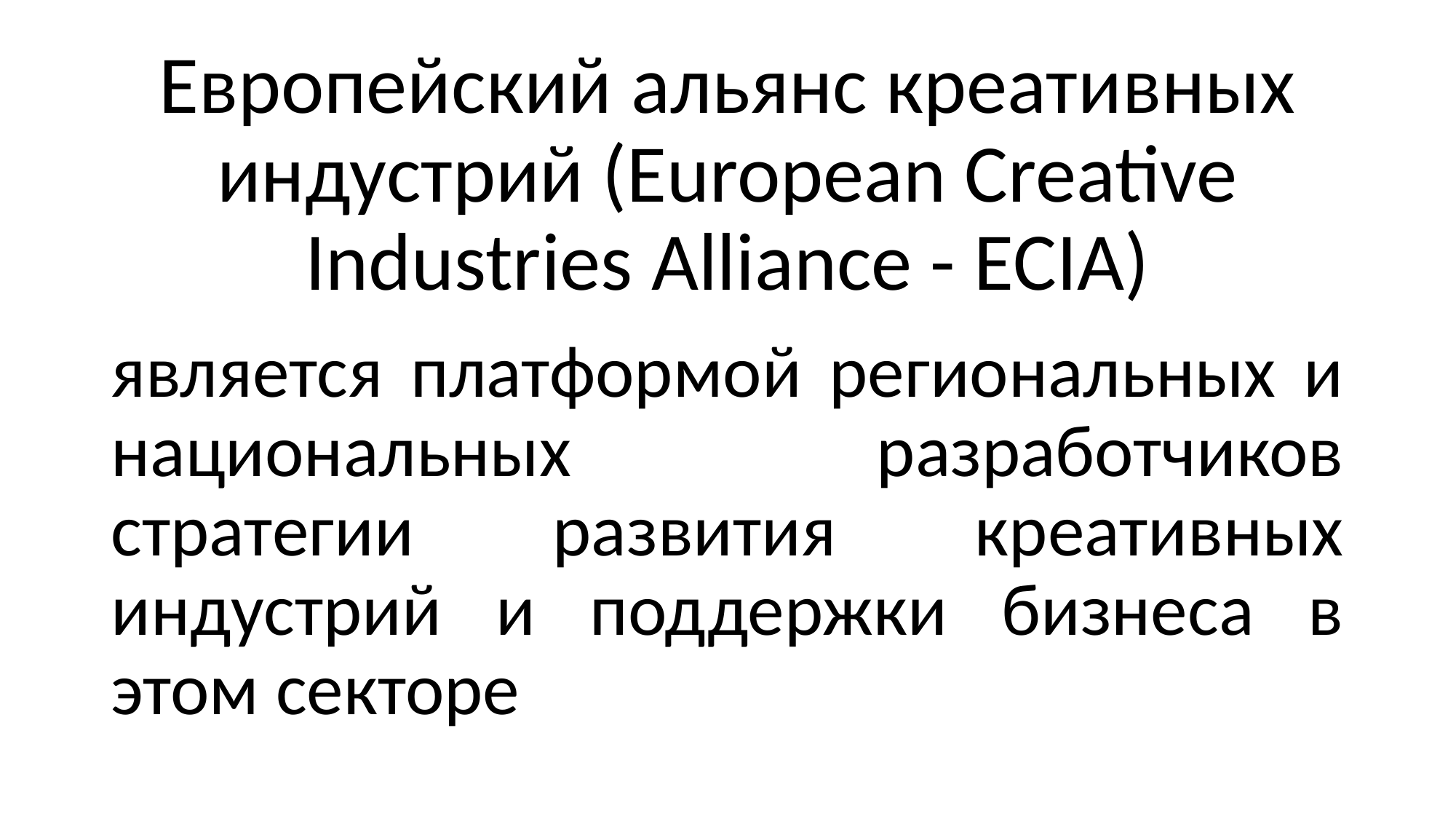

# Европейский альянс креативных индустрий (European Creative Industries Alliance - ECIA)
является платформой региональных и национальных разработчиков стратегии развития креативных индустрий и поддержки бизнеса в этом секторе